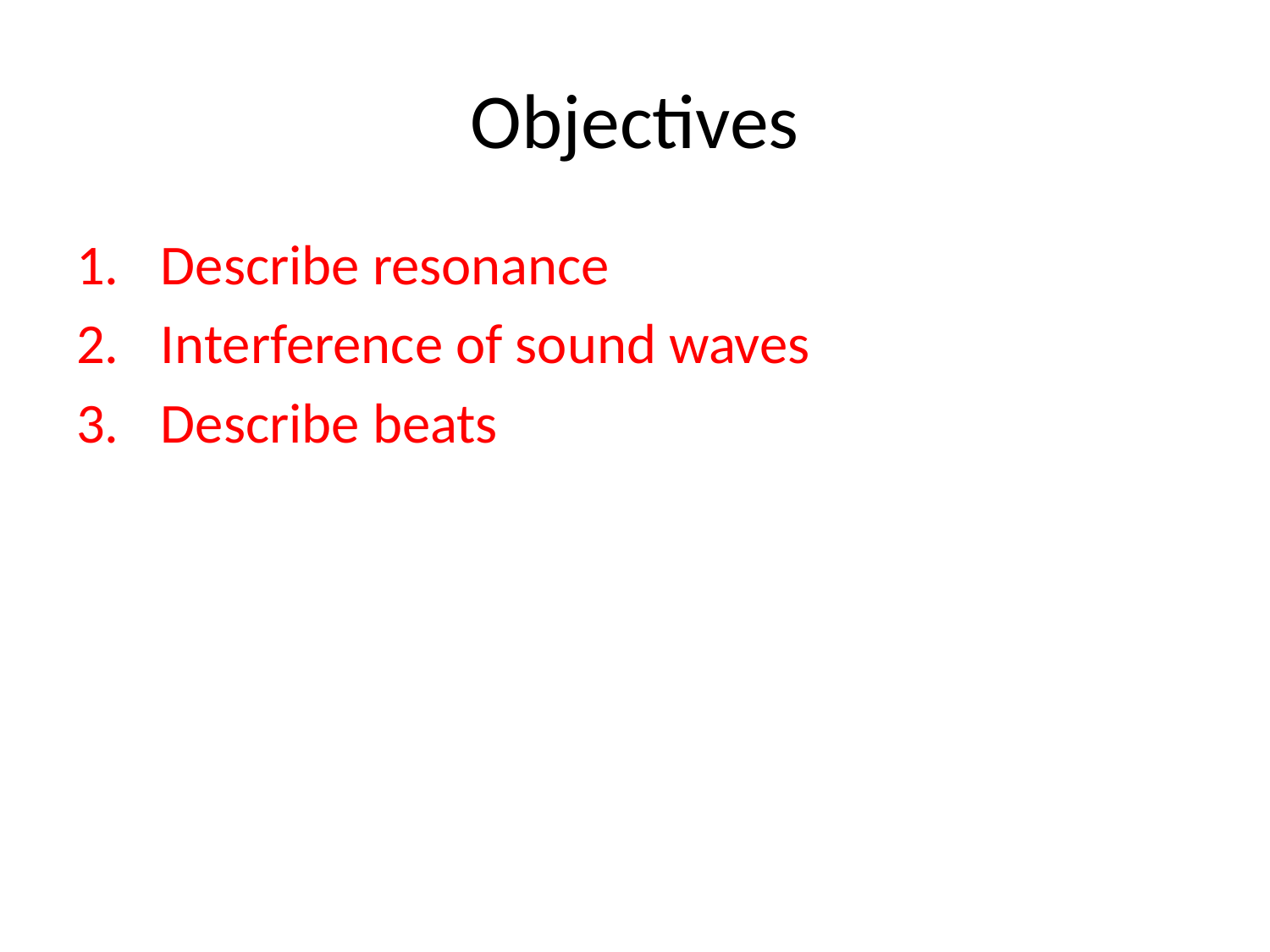

# Objectives
Describe resonance
Interference of sound waves
Describe beats